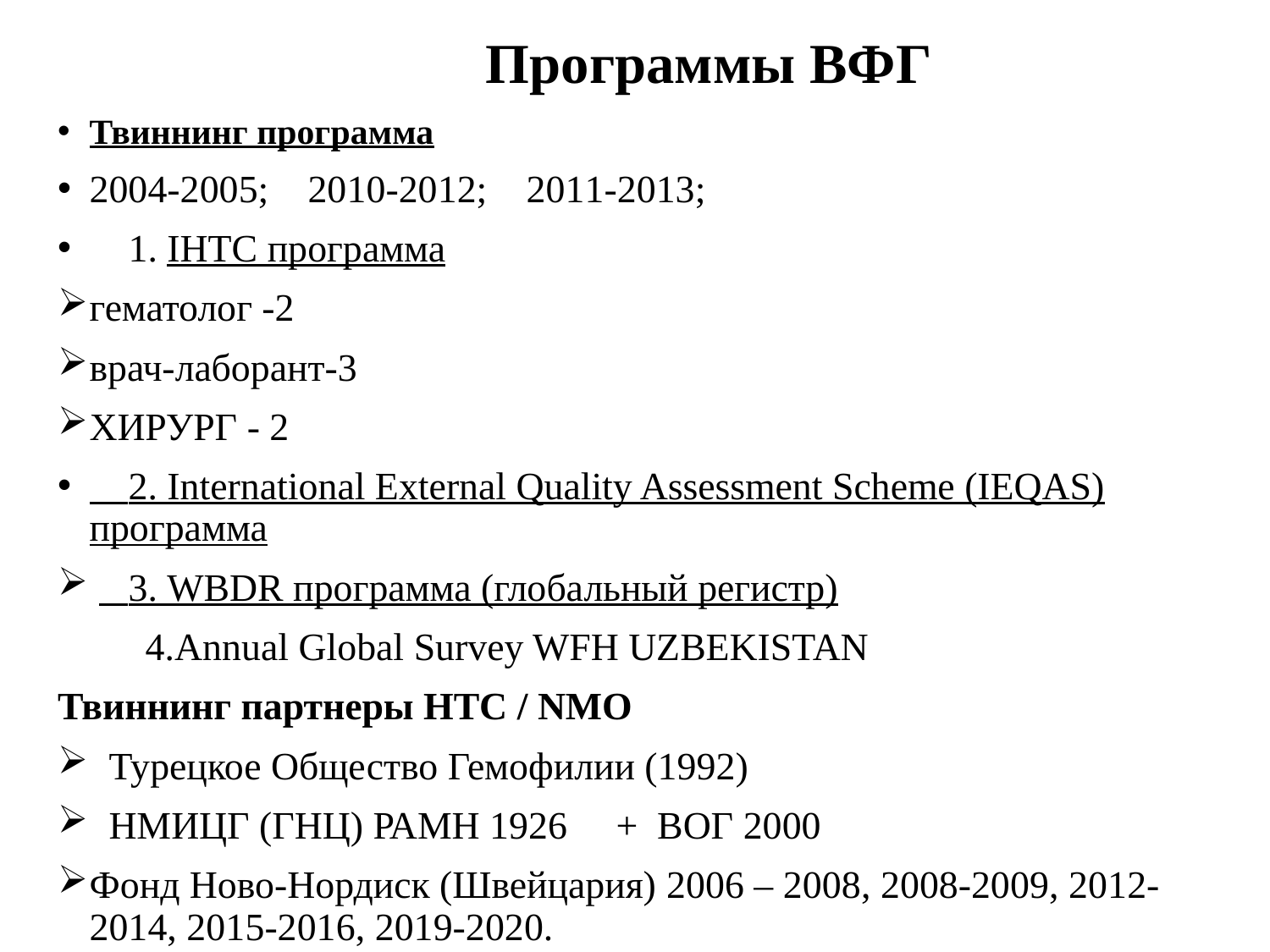

# Программы ВФГ
Твиннинг программа
2004-2005;    2010-2012;    2011-2013;
    1. IHTC программа
гематолог -2
врач-лаборант-3
ХИРУРГ - 2
    2. International External Quality Assessment Scheme (IEQAS) программа
    3. WBDR программа (глобальный регистр)
         4.Annual Global Survey WFH UZBEKISTAN
Твиннинг партнеры НТС / NMO
  Турецкое Общество Гемофилии (1992)
  НМИЦГ (ГНЦ) РАМН 1926     +  ВОГ 2000
Фонд Ново-Нордиск (Швейцария) 2006 – 2008, 2008-2009, 2012-2014, 2015-2016, 2019-2020.